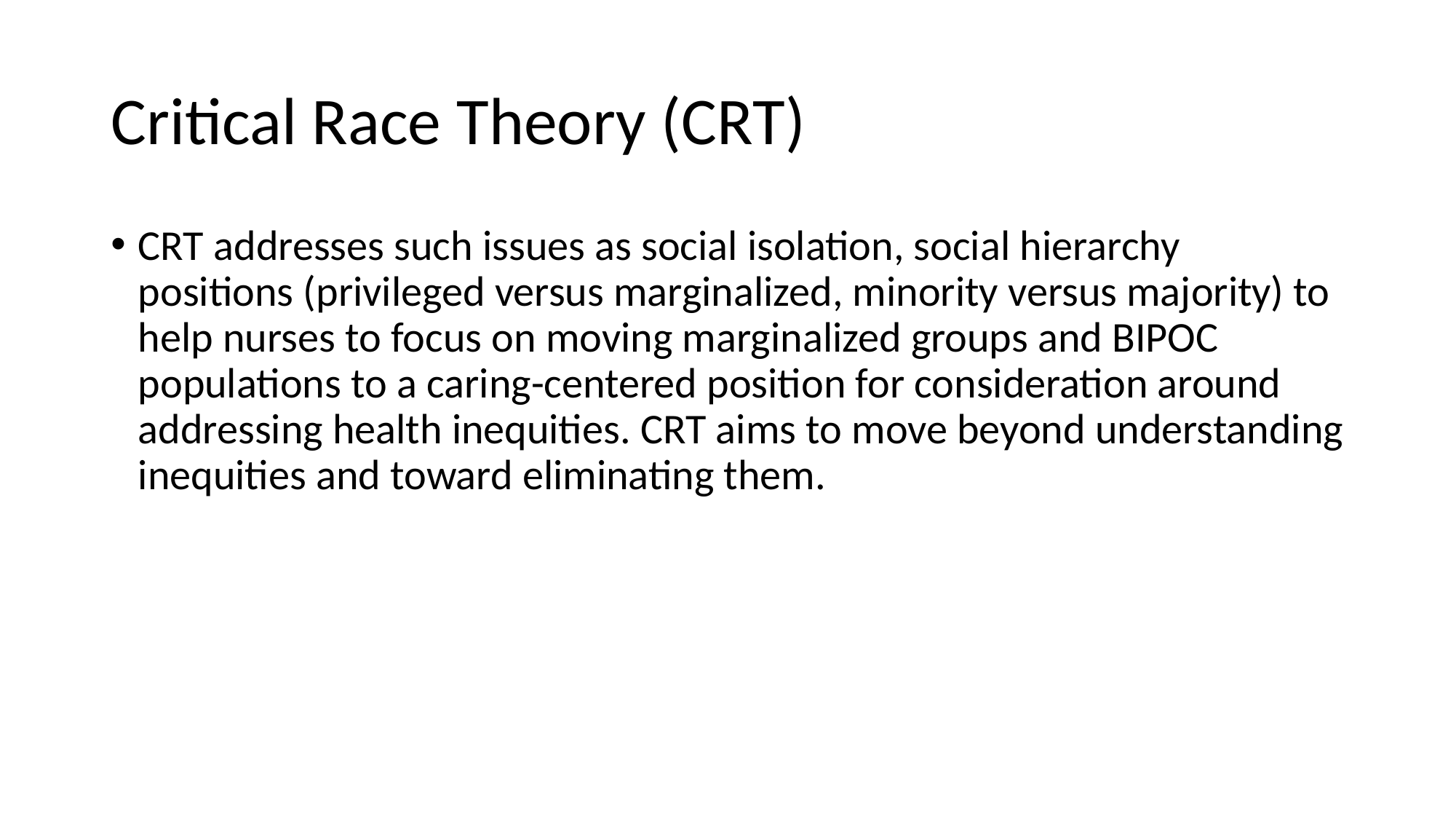

# Critical Race Theory (CRT)
CRT addresses such issues as social isolation, social hierarchy positions (privileged versus marginalized, minority versus majority) to help nurses to focus on moving marginalized groups and BIPOC populations to a caring-centered position for consideration around addressing health inequities. CRT aims to move beyond understanding inequities and toward eliminating them.